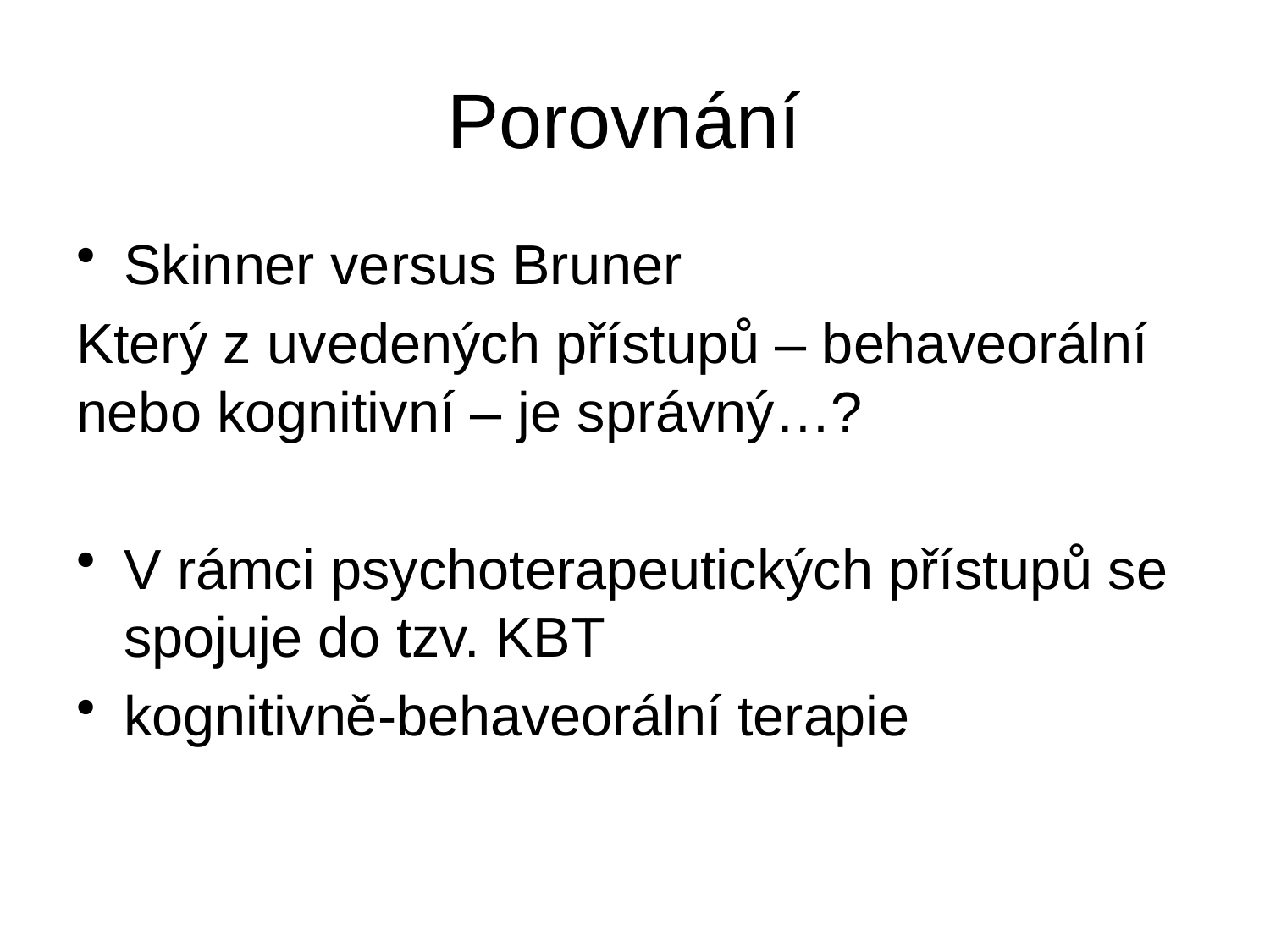

# Porovnání
Skinner versus Bruner
Který z uvedených přístupů – behaveorální nebo kognitivní – je správný…?

V rámci psychoterapeutických přístupů se spojuje do tzv. KBT
kognitivně-behaveorální terapie